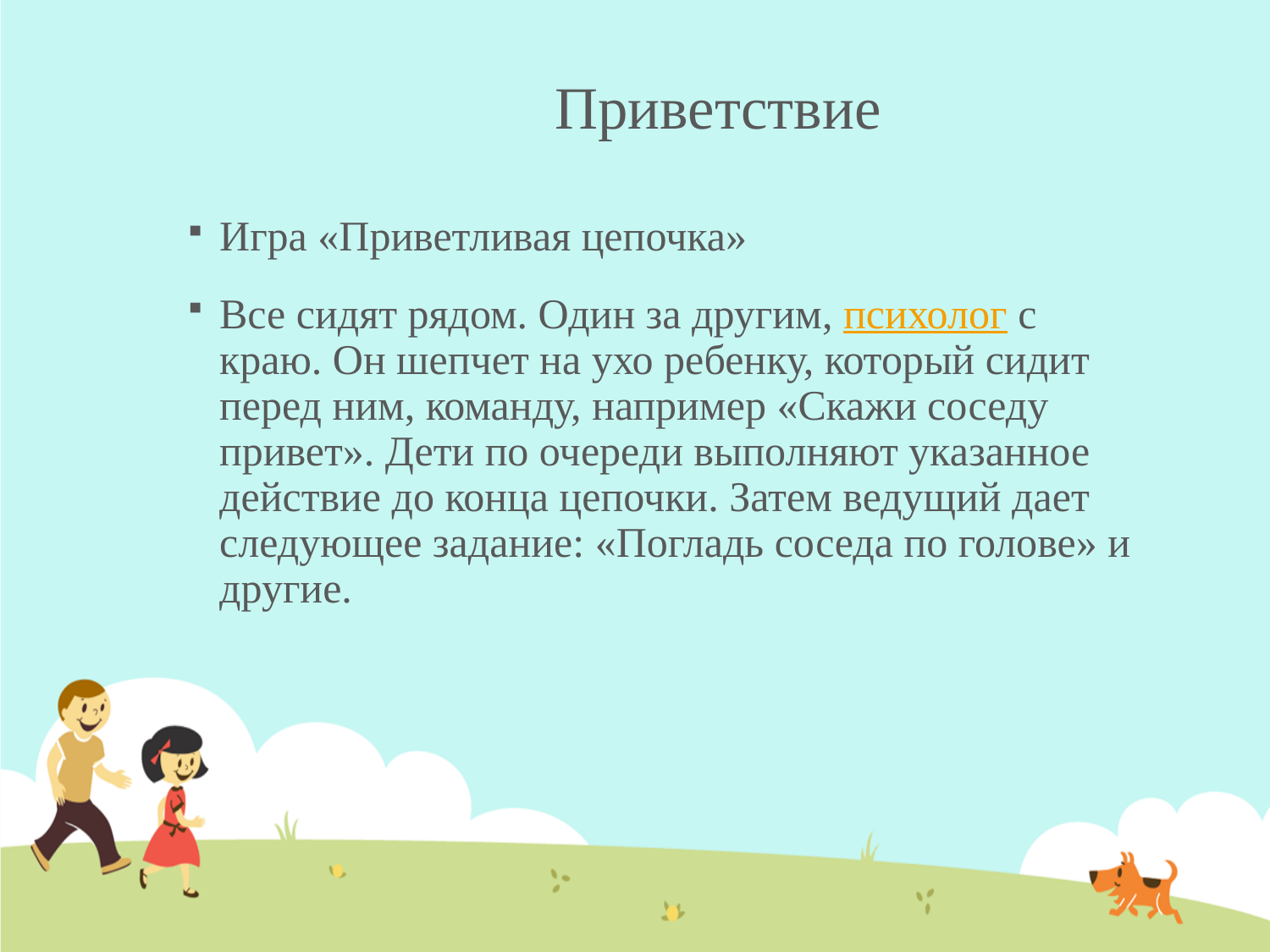

# Приветствие
Игра «Приветливая цепочка»
Все сидят рядом. Один за другим, психолог с краю. Он шепчет на ухо ребенку, который сидит перед ним, команду, например «Скажи соседу привет». Дети по очереди выполняют указанное действие до конца цепочки. Затем ведущий дает следующее задание: «Погладь соседа по голове» и другие.